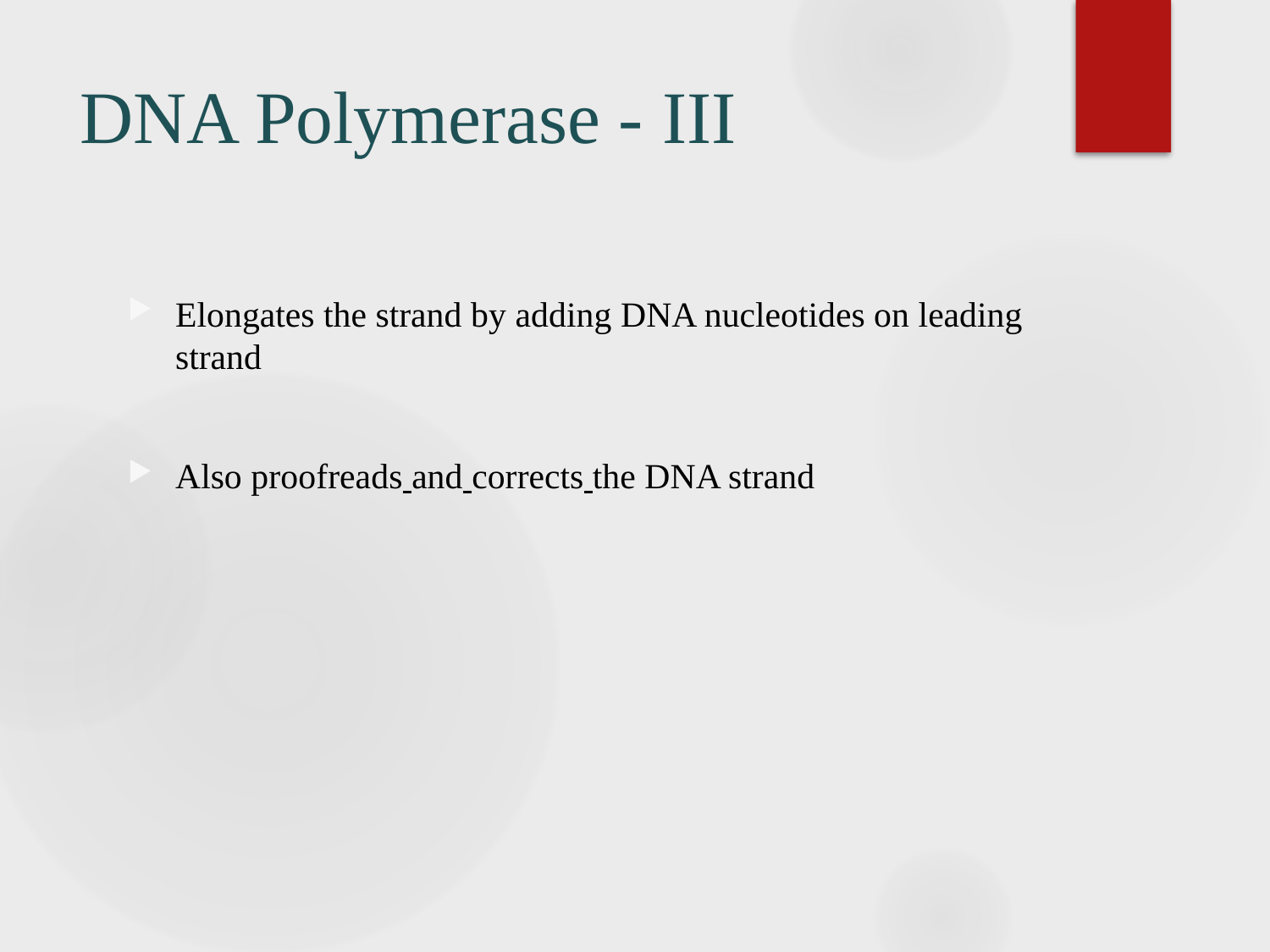

# DNA Polymerase - III
Elongates the strand by adding DNA nucleotides on leading strand

Also proofreads and corrects the DNA strand